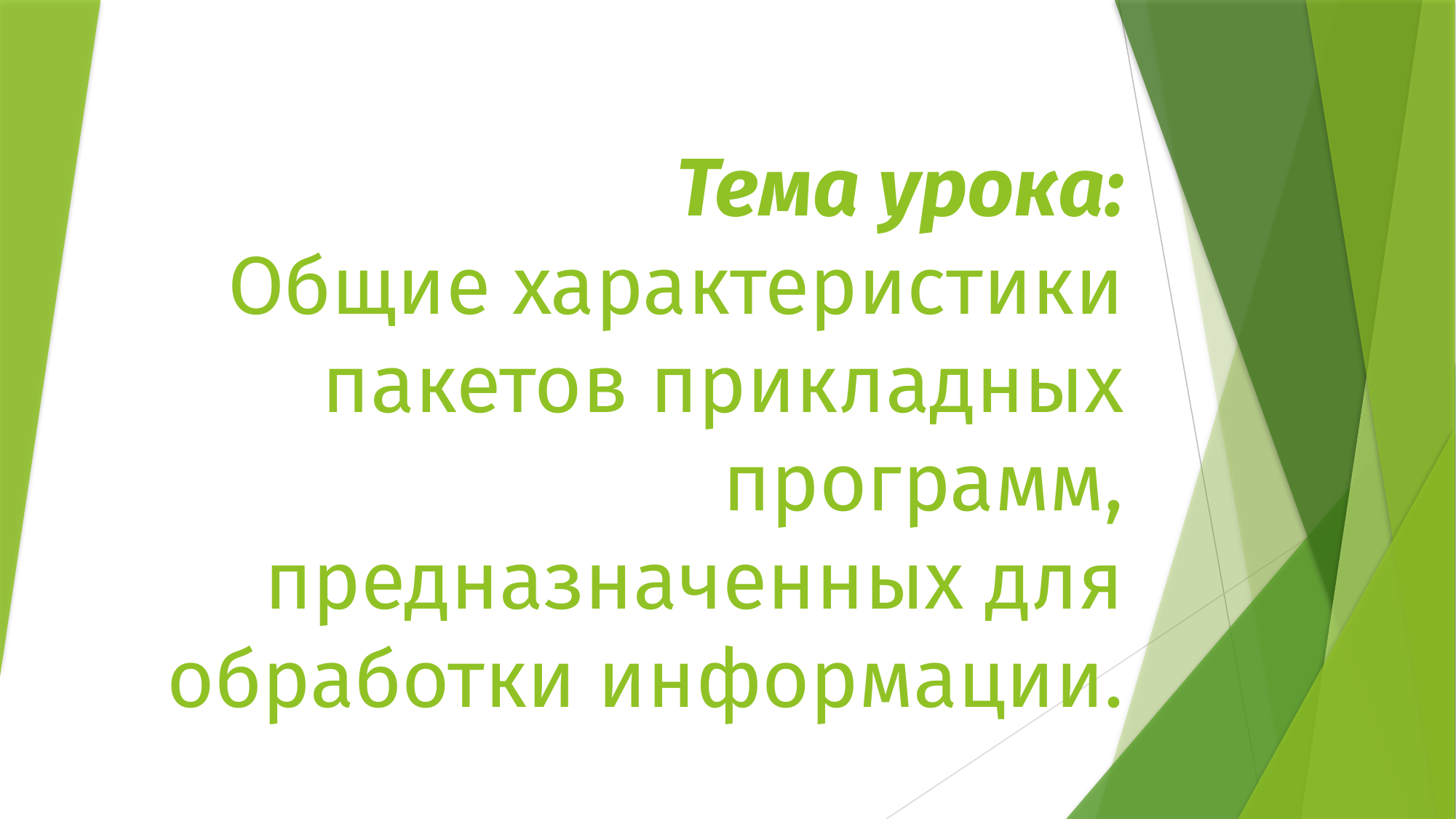

# Тема урока: Общие характеристики пакетов прикладных программ, предназначенных для обработки информации.